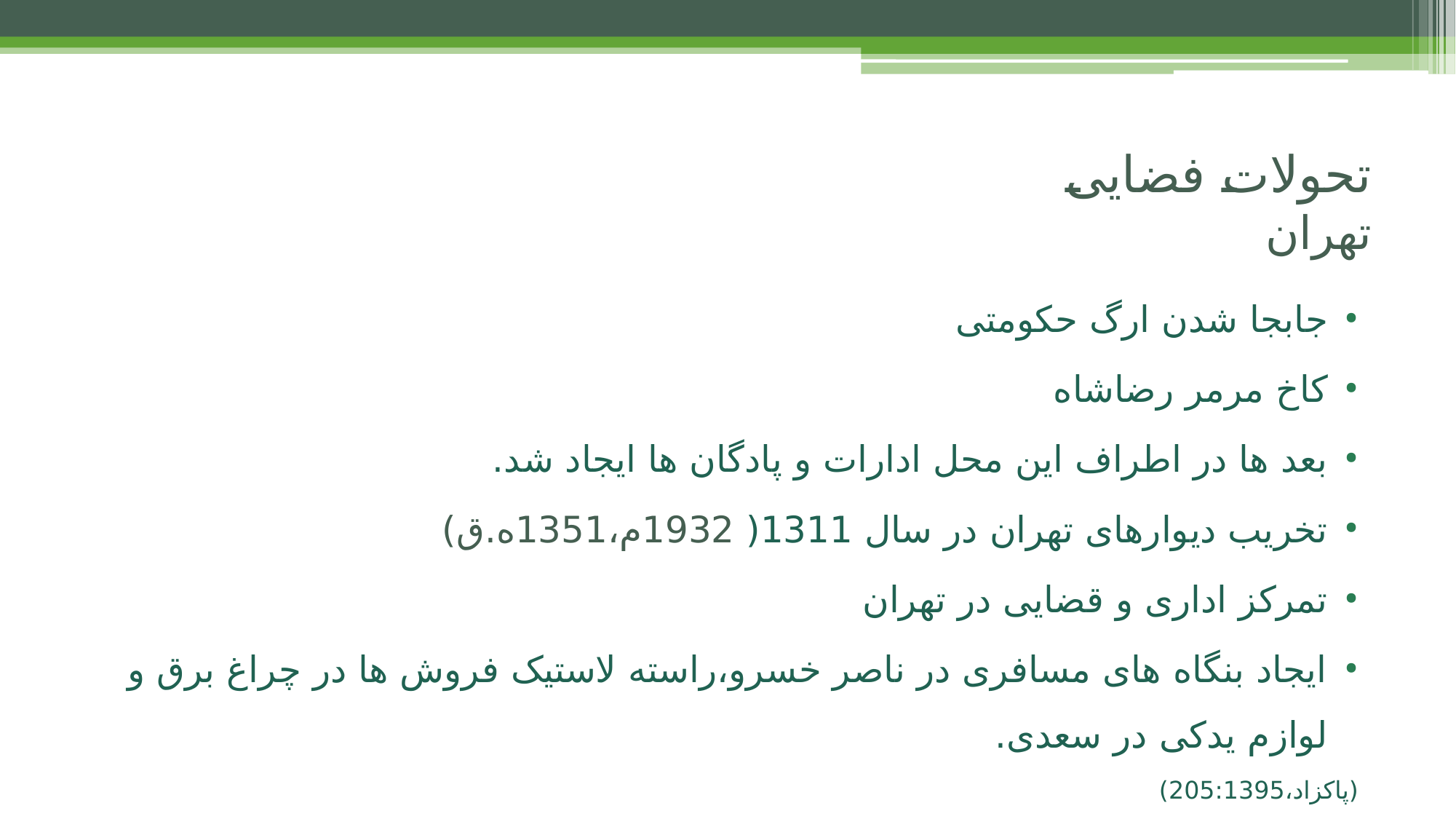

# تحولات فضایی تهران
جابجا شدن ارگ حکومتی
کاخ مرمر رضاشاه
بعد ها در اطراف این محل ادارات و پادگان ها ایجاد شد.
تخریب دیوارهای تهران در سال 1311( 1932م،1351ه.ق)
تمرکز اداری و قضایی در تهران
ایجاد بنگاه های مسافری در ناصر خسرو،راسته لاستیک فروش ها در چراغ برق و لوازم یدکی در سعدی.
(پاکزاد،205:1395)